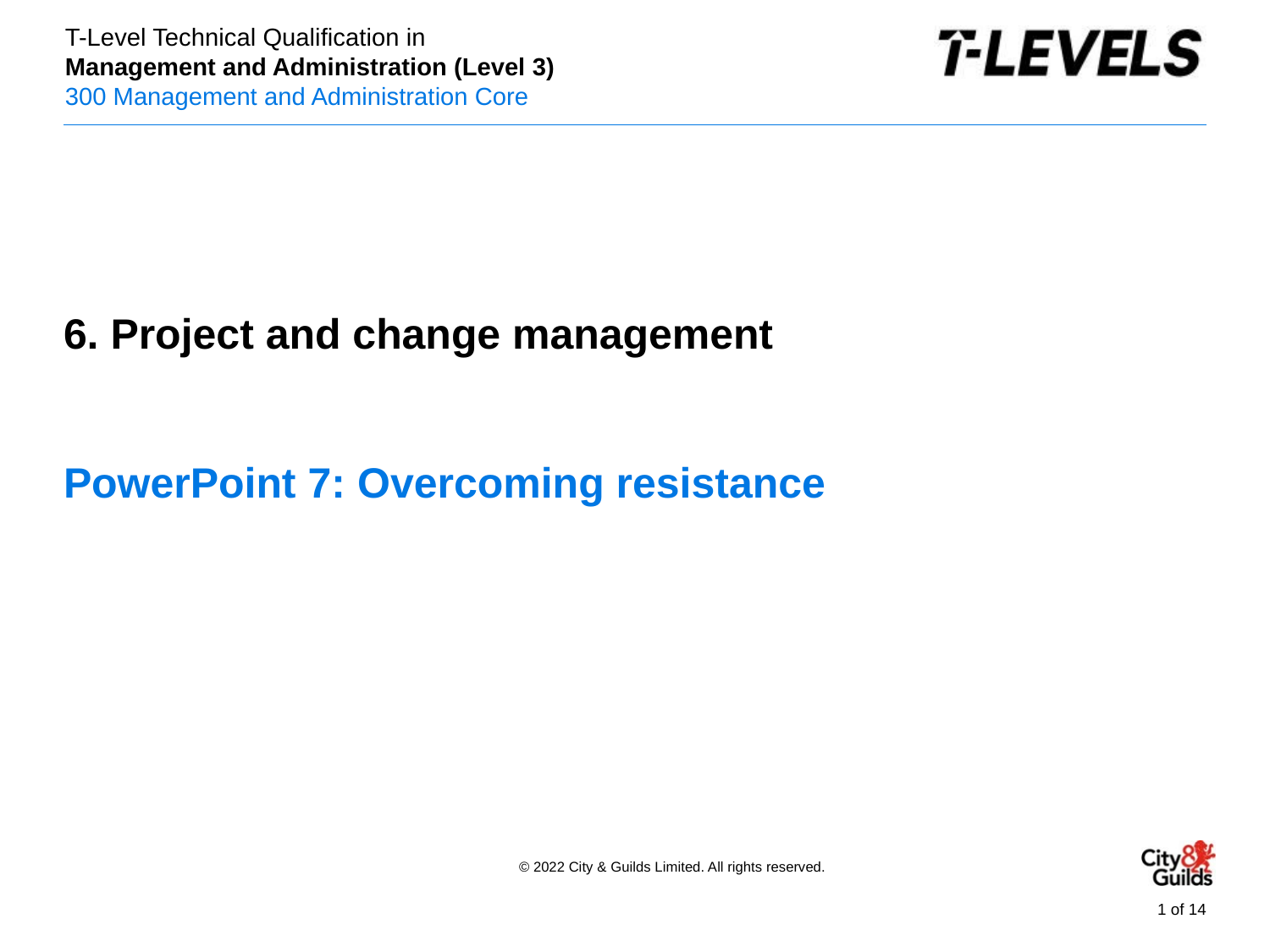

PowerPoint presentation
6. Project and change management
# PowerPoint 7: Overcoming resistance